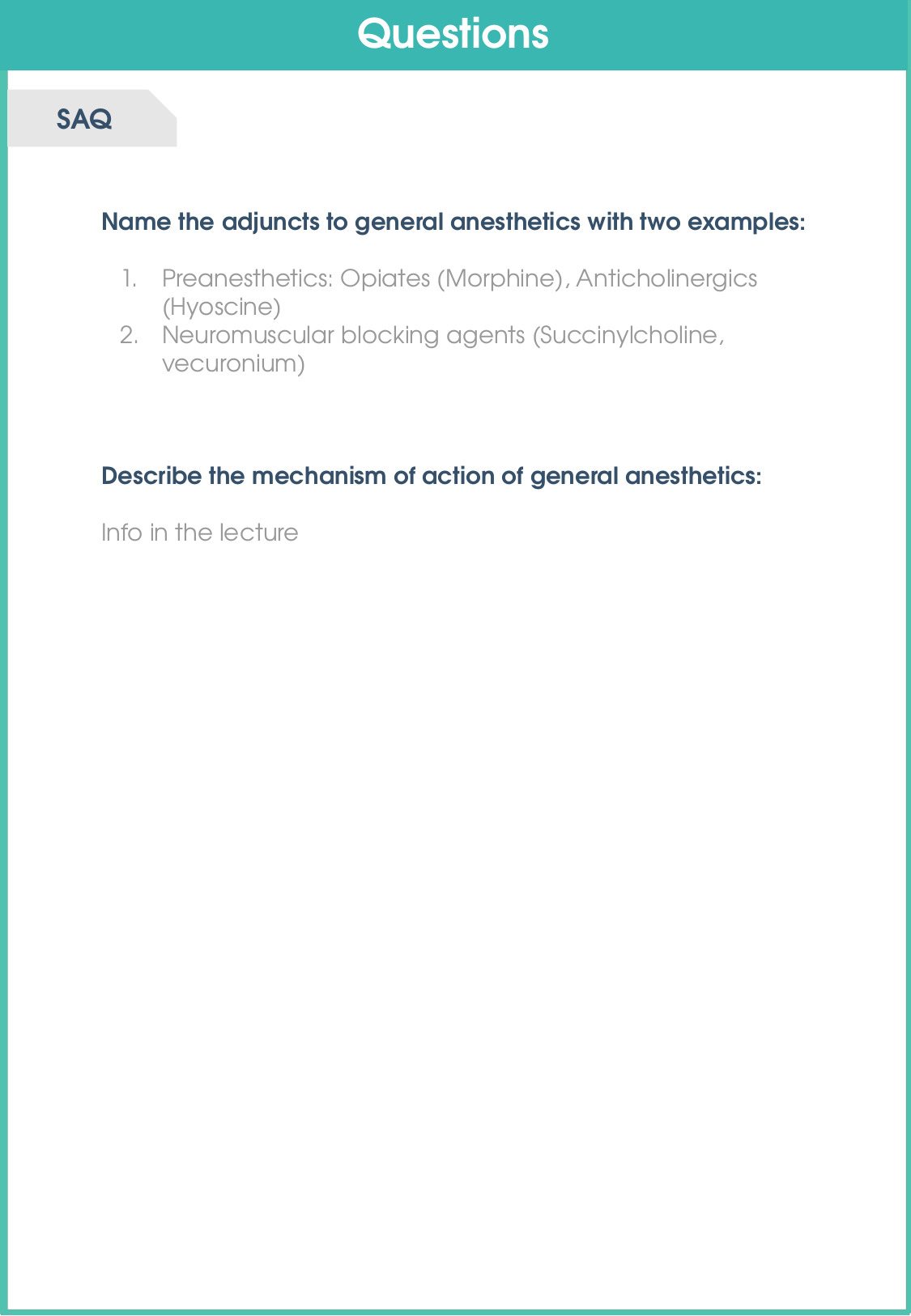

Questions
SAQ
Name the adjuncts to general anesthetics with two examples:

Preanesthetics: Opiates (Morphine), Anticholinergics (Hyoscine)
Neuromuscular blocking agents (Succinylcholine, vecuronium)

Describe the mechanism of action of general anesthetics:

Info in the lecture